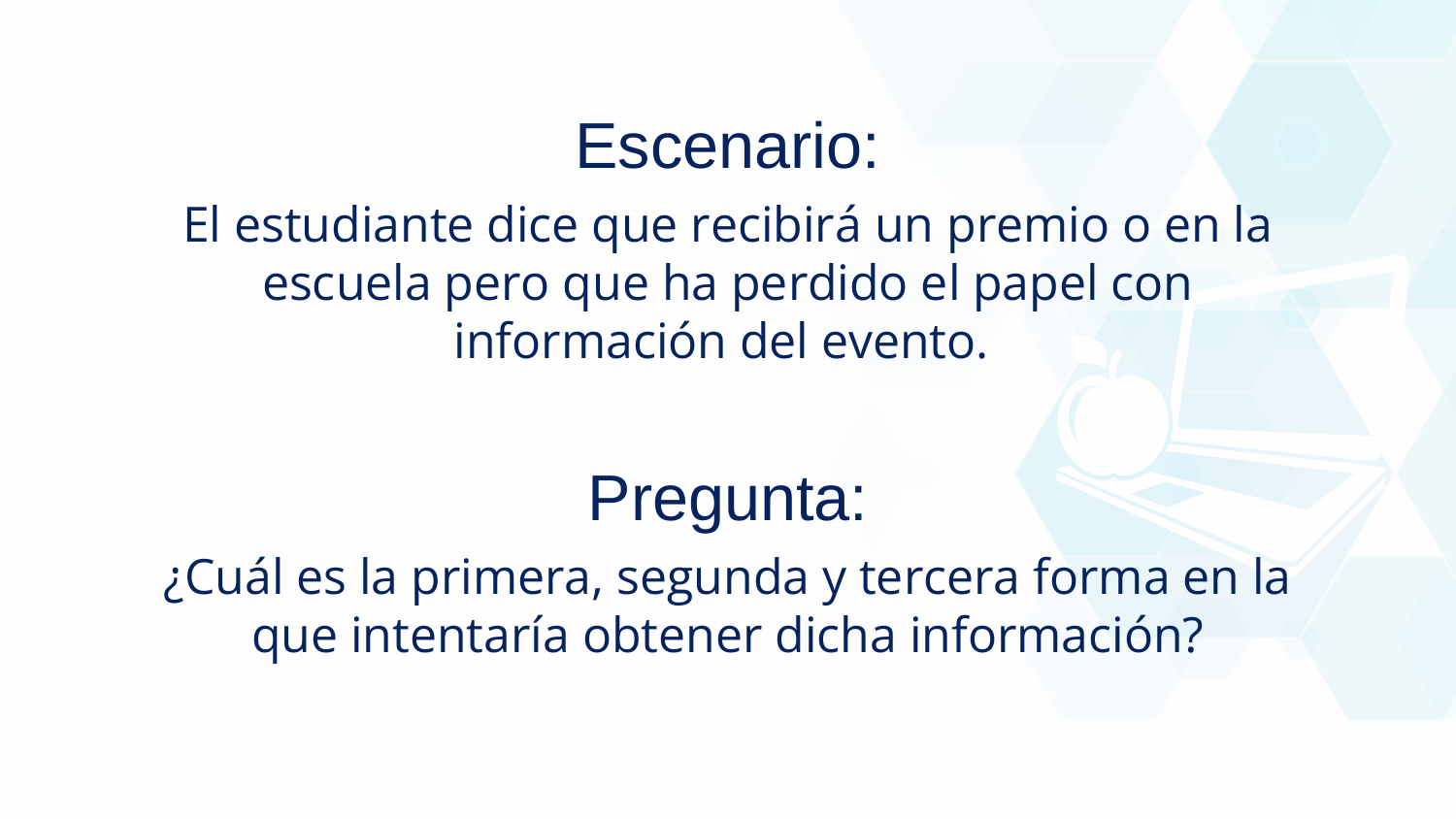

Escenario:
El estudiante dice que recibirá un premio o en la escuela pero que ha perdido el papel con información del evento.
Pregunta:
¿Cuál es la primera, segunda y tercera forma en la que intentaría obtener dicha información?